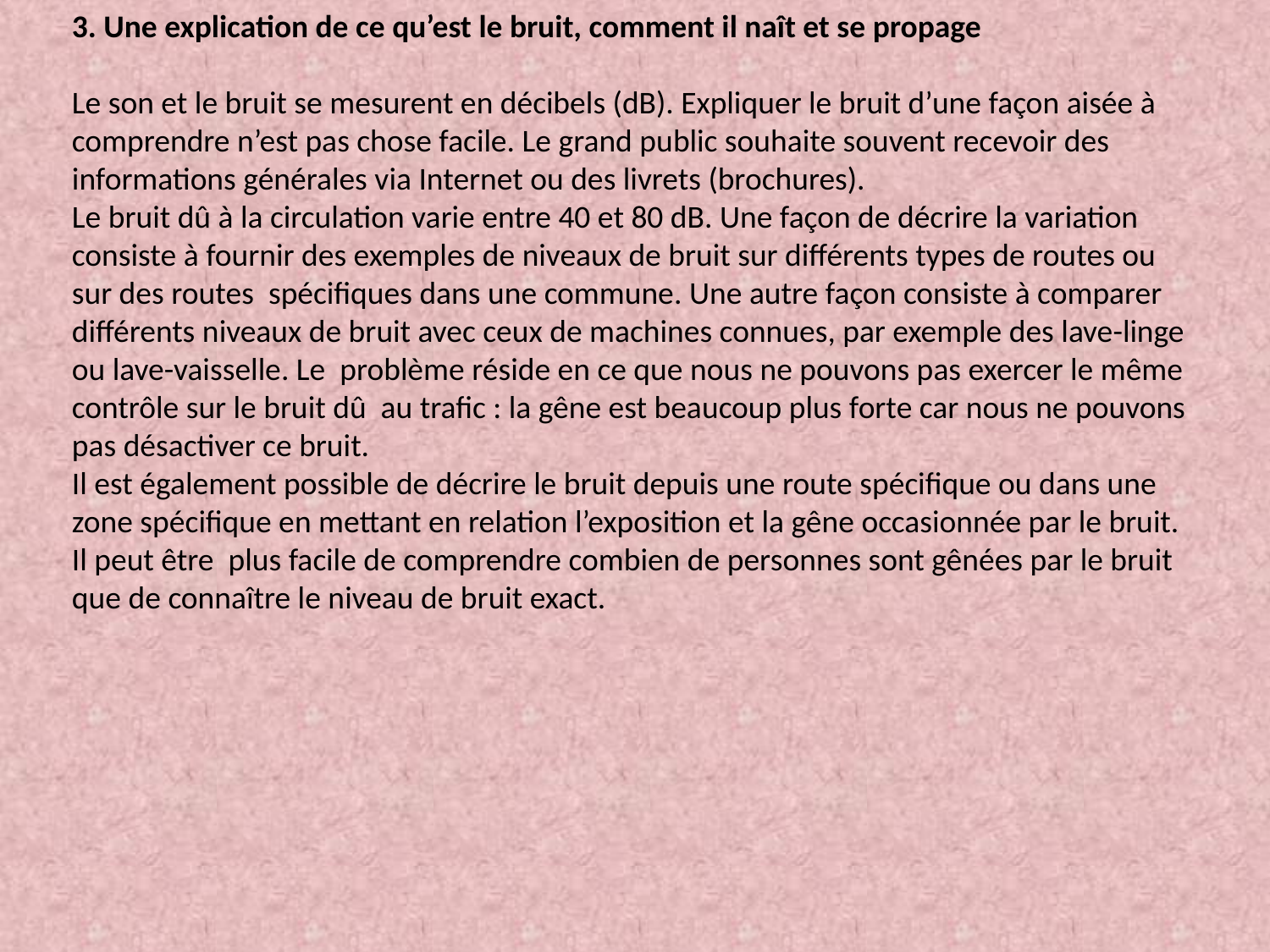

3. Une explication de ce qu’est le bruit, comment il naît et se propage

Le son et le bruit se mesurent en décibels (dB). Expliquer le bruit d’une façon aisée à
comprendre n’est pas chose facile. Le grand public souhaite souvent recevoir des
informations générales via Internet ou des livrets (brochures).
Le bruit dû à la circulation varie entre 40 et 80 dB. Une façon de décrire la variation consiste à fournir des exemples de niveaux de bruit sur différents types de routes ou sur des routes  spécifiques dans une commune. Une autre façon consiste à comparer différents niveaux de bruit avec ceux de machines connues, par exemple des lave-linge ou lave-vaisselle. Le  problème réside en ce que nous ne pouvons pas exercer le même contrôle sur le bruit dû  au trafic : la gêne est beaucoup plus forte car nous ne pouvons pas désactiver ce bruit.
Il est également possible de décrire le bruit depuis une route spécifique ou dans une zone spécifique en mettant en relation l’exposition et la gêne occasionnée par le bruit. Il peut être  plus facile de comprendre combien de personnes sont gênées par le bruit que de connaître le niveau de bruit exact.